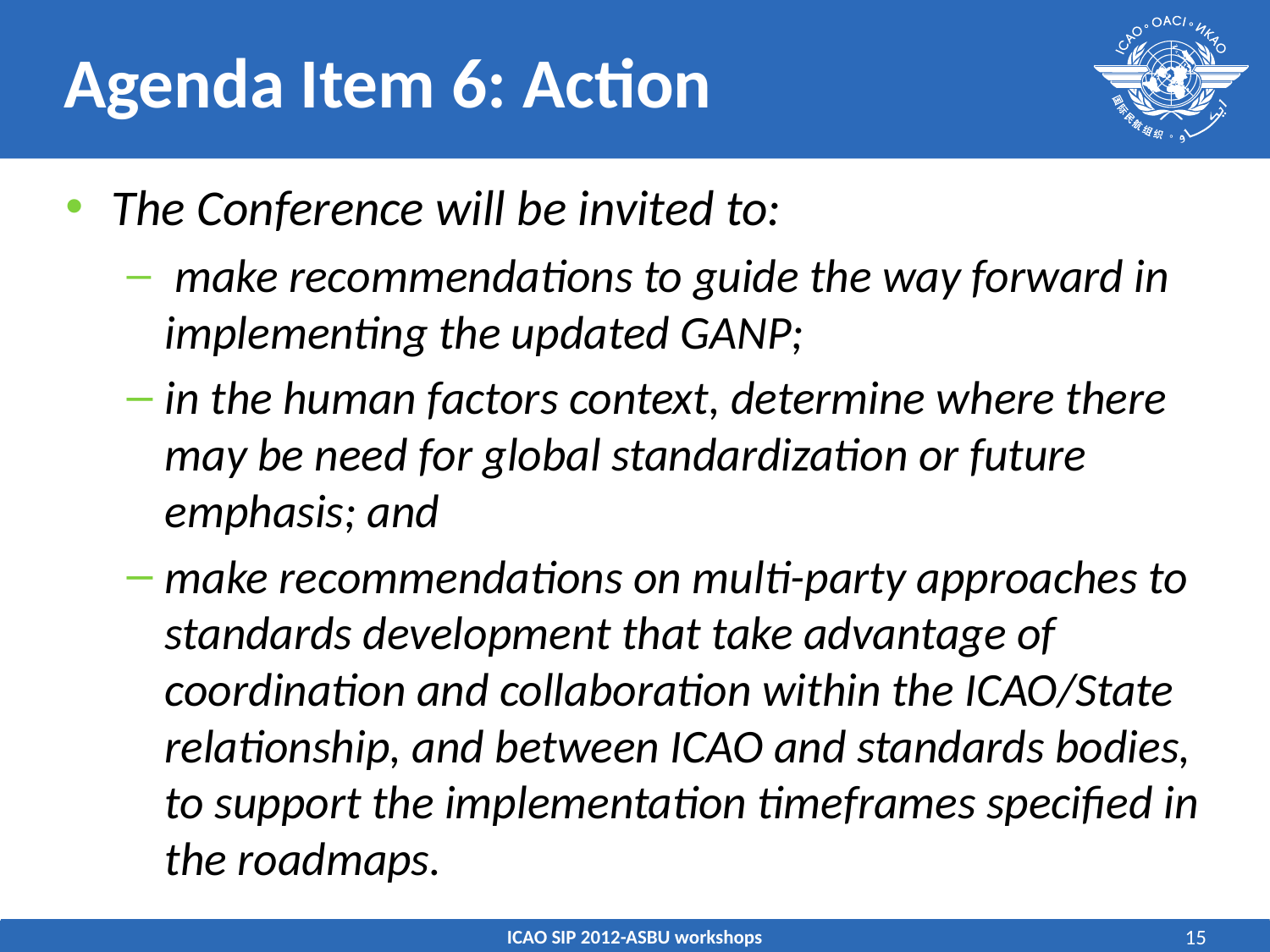

# Agenda Item 6: Action
The Conference will be invited to:
 make recommendations to guide the way forward in implementing the updated GANP;
in the human factors context, determine where there may be need for global standardization or future emphasis; and
make recommendations on multi-party approaches to standards development that take advantage of coordination and collaboration within the ICAO/State relationship, and between ICAO and standards bodies, to support the implementation timeframes specified in the roadmaps.

ICAO SIP 2012-ASBU workshops
15